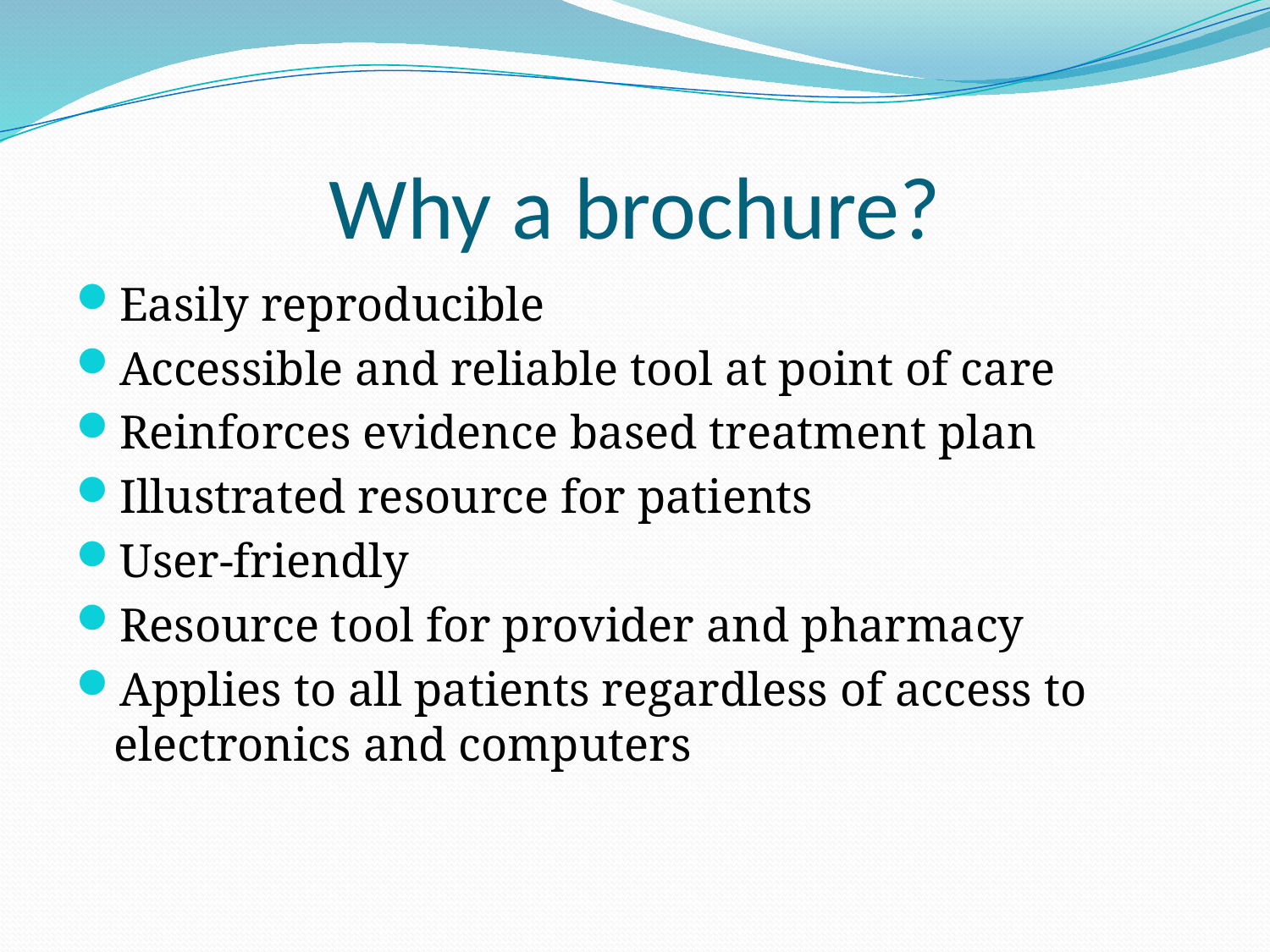

# Why a brochure?
Easily reproducible
Accessible and reliable tool at point of care
Reinforces evidence based treatment plan
Illustrated resource for patients
User-friendly
Resource tool for provider and pharmacy
Applies to all patients regardless of access to electronics and computers